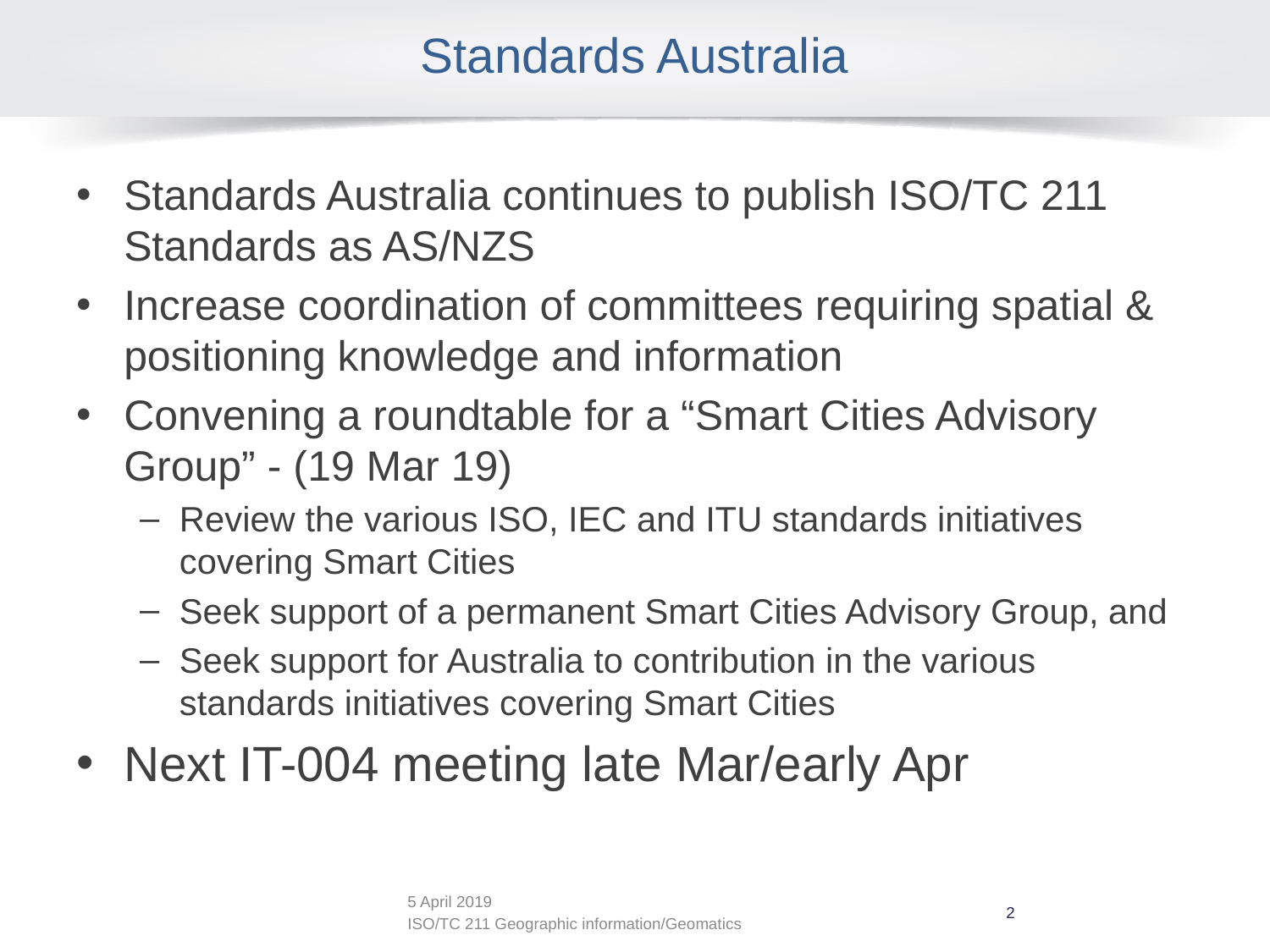

# Standards Australia
Standards Australia continues to publish ISO/TC 211 Standards as AS/NZS
Increase coordination of committees requiring spatial & positioning knowledge and information
Convening a roundtable for a “Smart Cities Advisory Group” - (19 Mar 19)
Review the various ISO, IEC and ITU standards initiatives covering Smart Cities
Seek support of a permanent Smart Cities Advisory Group, and
Seek support for Australia to contribution in the various standards initiatives covering Smart Cities
Next IT-004 meeting late Mar/early Apr